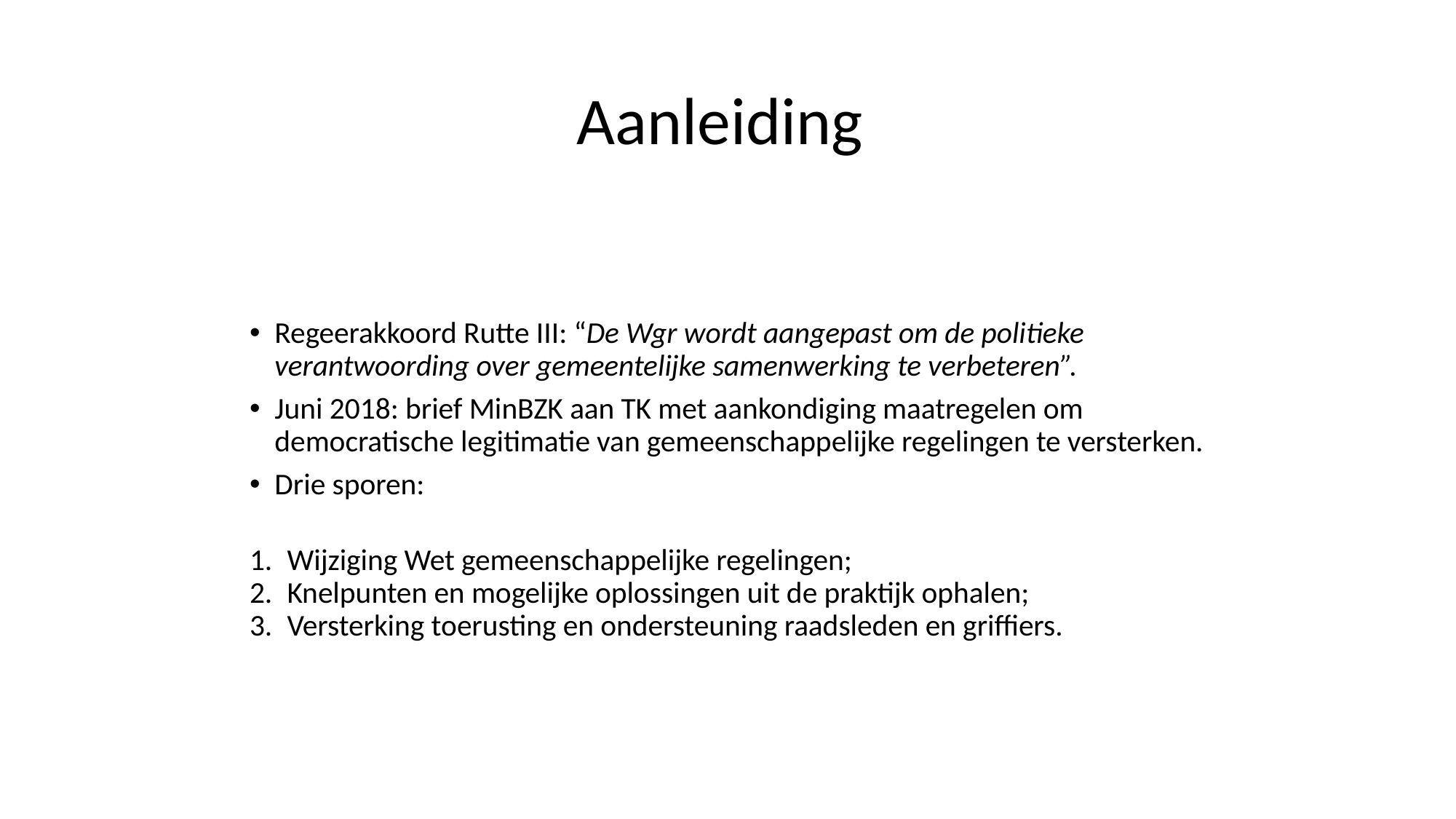

# Aanleiding
Regeerakkoord Rutte III: “De Wgr wordt aangepast om de politieke verantwoording over gemeentelijke samenwerking te verbeteren”.
Juni 2018: brief MinBZK aan TK met aankondiging maatregelen om democratische legitimatie van gemeenschappelijke regelingen te versterken.
Drie sporen:

Wijziging Wet gemeenschappelijke regelingen;
Knelpunten en mogelijke oplossingen uit de praktijk ophalen;
Versterking toerusting en ondersteuning raadsleden en griffiers.